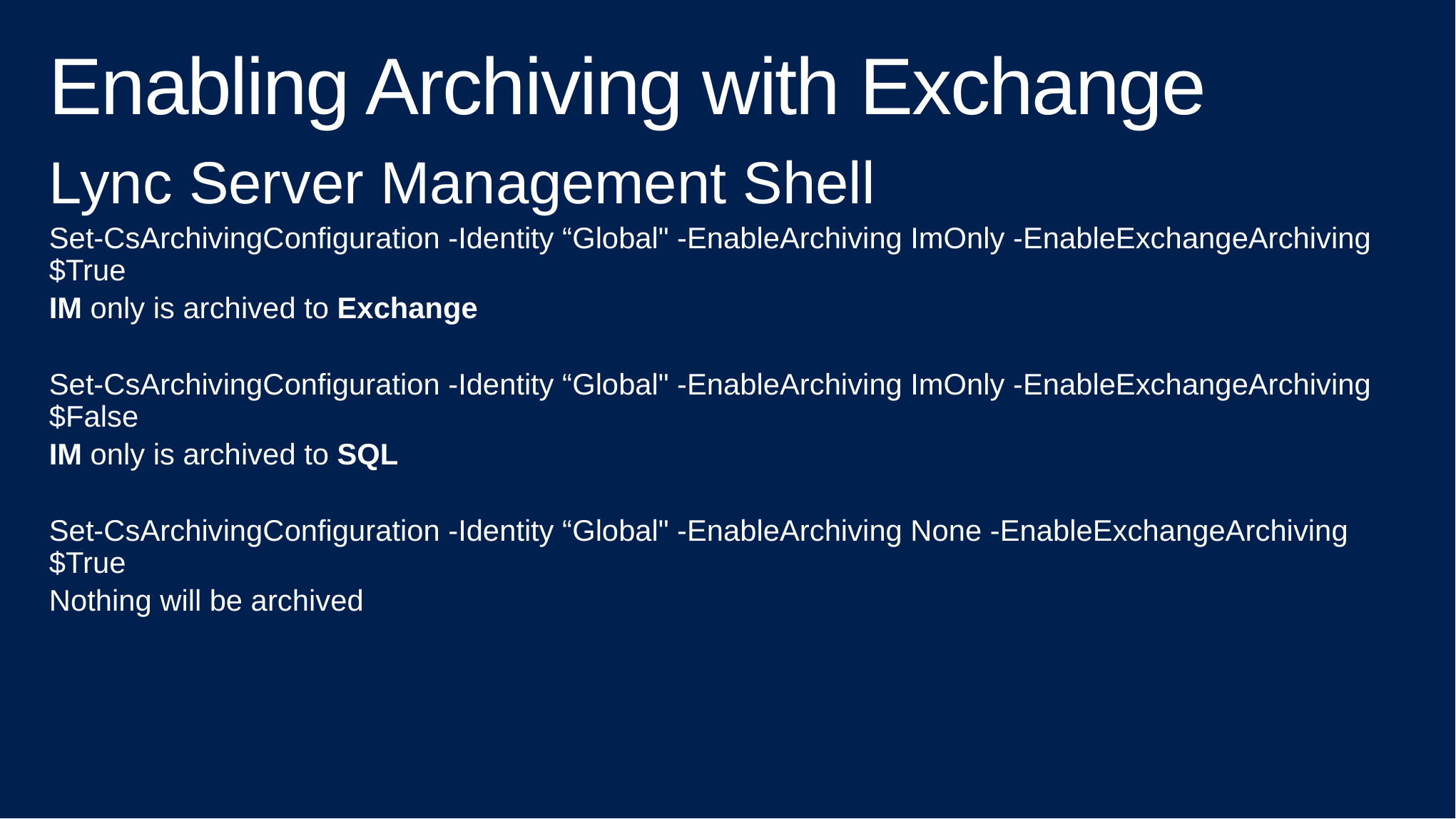

# Enabling Archiving with Exchange
Lync Server Management Shell
Set-CsArchivingConfiguration -Identity “Global" -EnableArchiving ImOnly -EnableExchangeArchiving $True
IM only is archived to Exchange

Set-CsArchivingConfiguration -Identity “Global" -EnableArchiving ImOnly -EnableExchangeArchiving $False
IM only is archived to SQL

Set-CsArchivingConfiguration -Identity “Global" -EnableArchiving None -EnableExchangeArchiving $True
Nothing will be archived